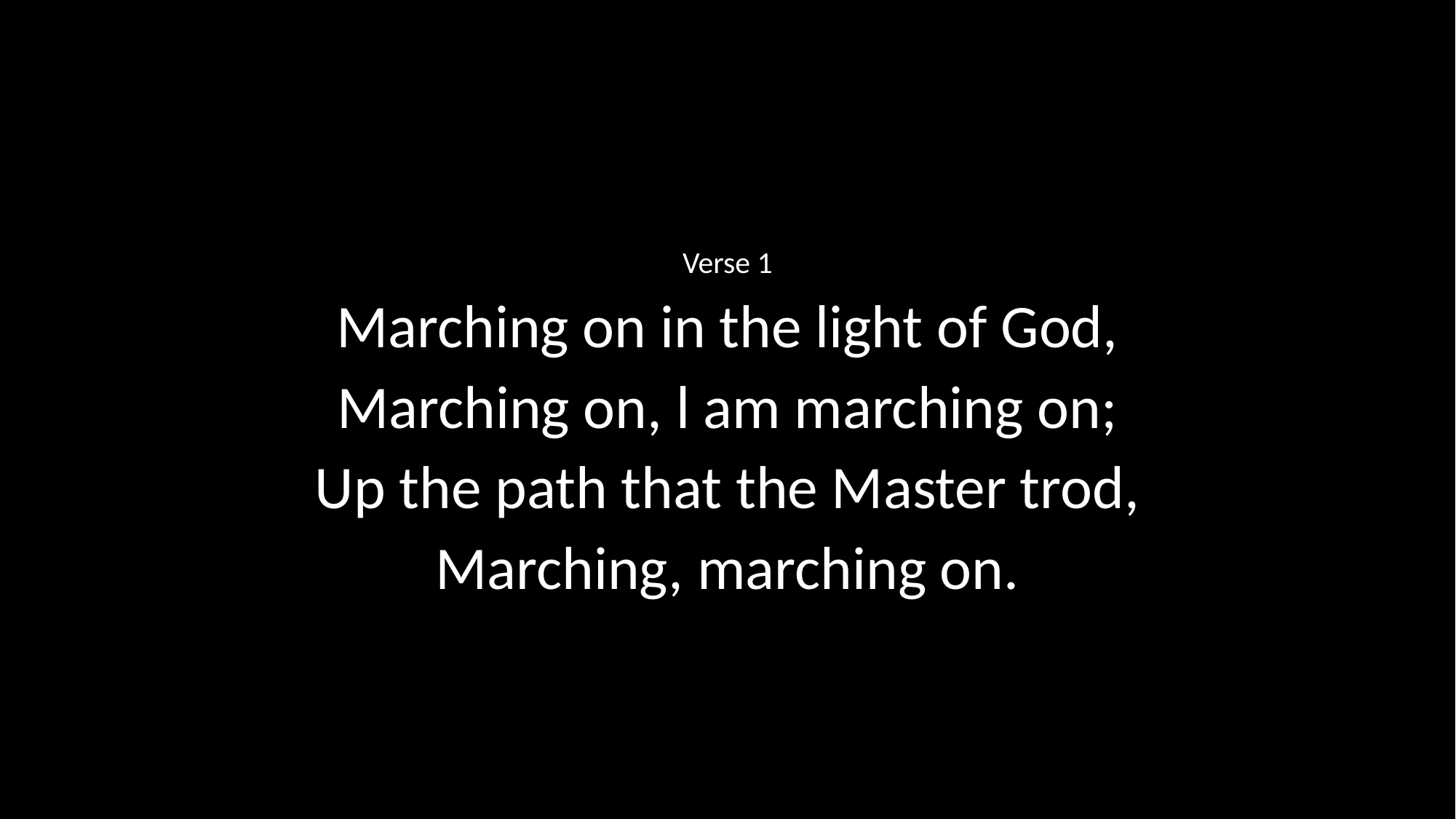

Verse 1
Marching on in the light of God,
Marching on, l am marching on;
Up the path that the Master trod,
Marching, marching on.